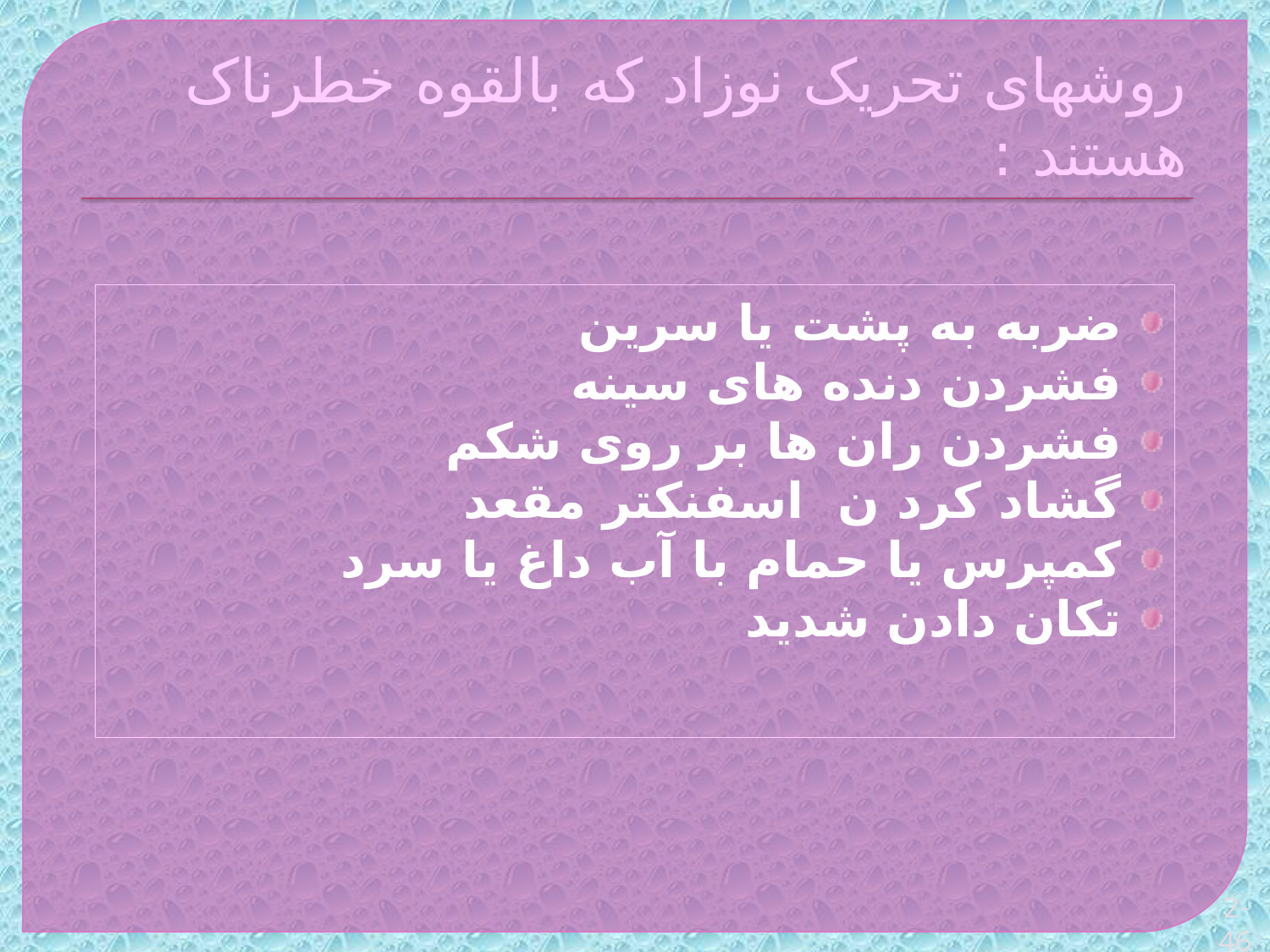

# روشهای تحریک نوزاد که بالقوه خطرناک هستند :
ضربه به پشت یا سرین
فشردن دنده های سینه
فشردن ران ها بر روی شکم
گشاد کرد ن  اسفنکتر مقعد
کمپرس یا حمام با آب داغ یا سرد
تکان دادن شدید
2-46